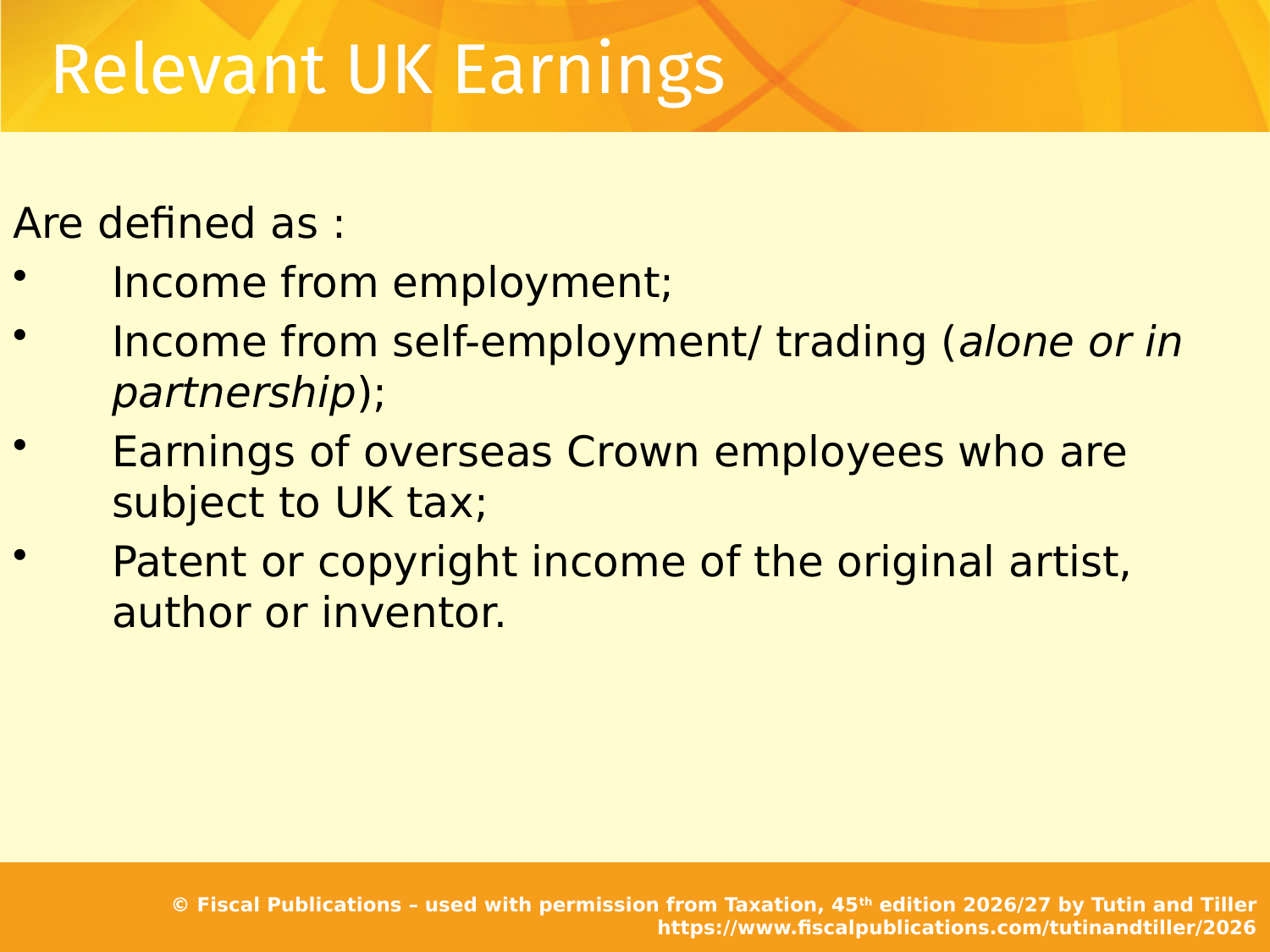

# Relevant UK Earnings

Are defined as :
Income from employment;
Income from self-employment/ trading (alone or in partnership);
Earnings of overseas Crown employees who are subject to UK tax;
Patent or copyright income of the original artist, author or inventor.